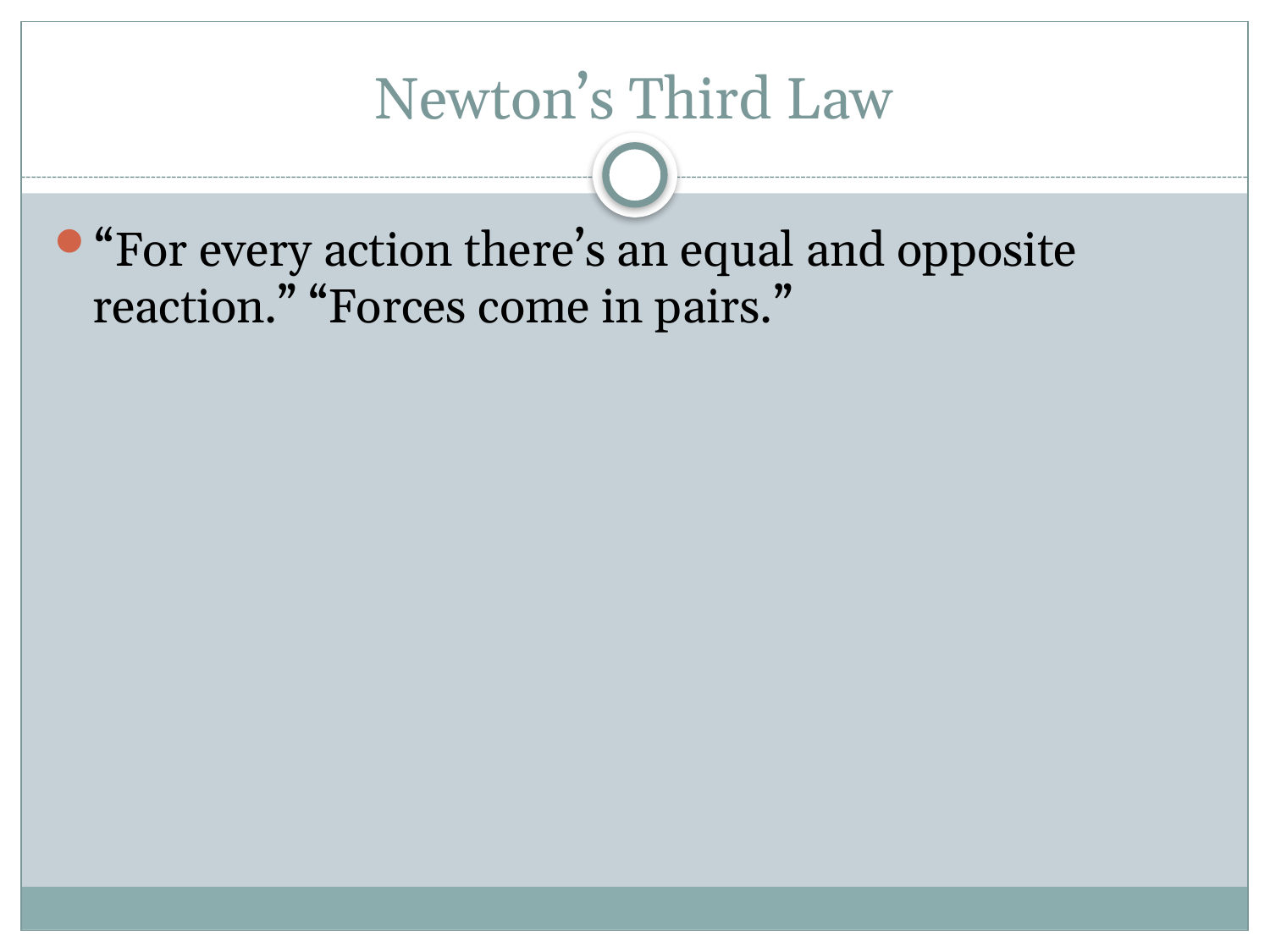

# Newton’s Third Law
“For every action there’s an equal and opposite reaction.” “Forces come in pairs.”